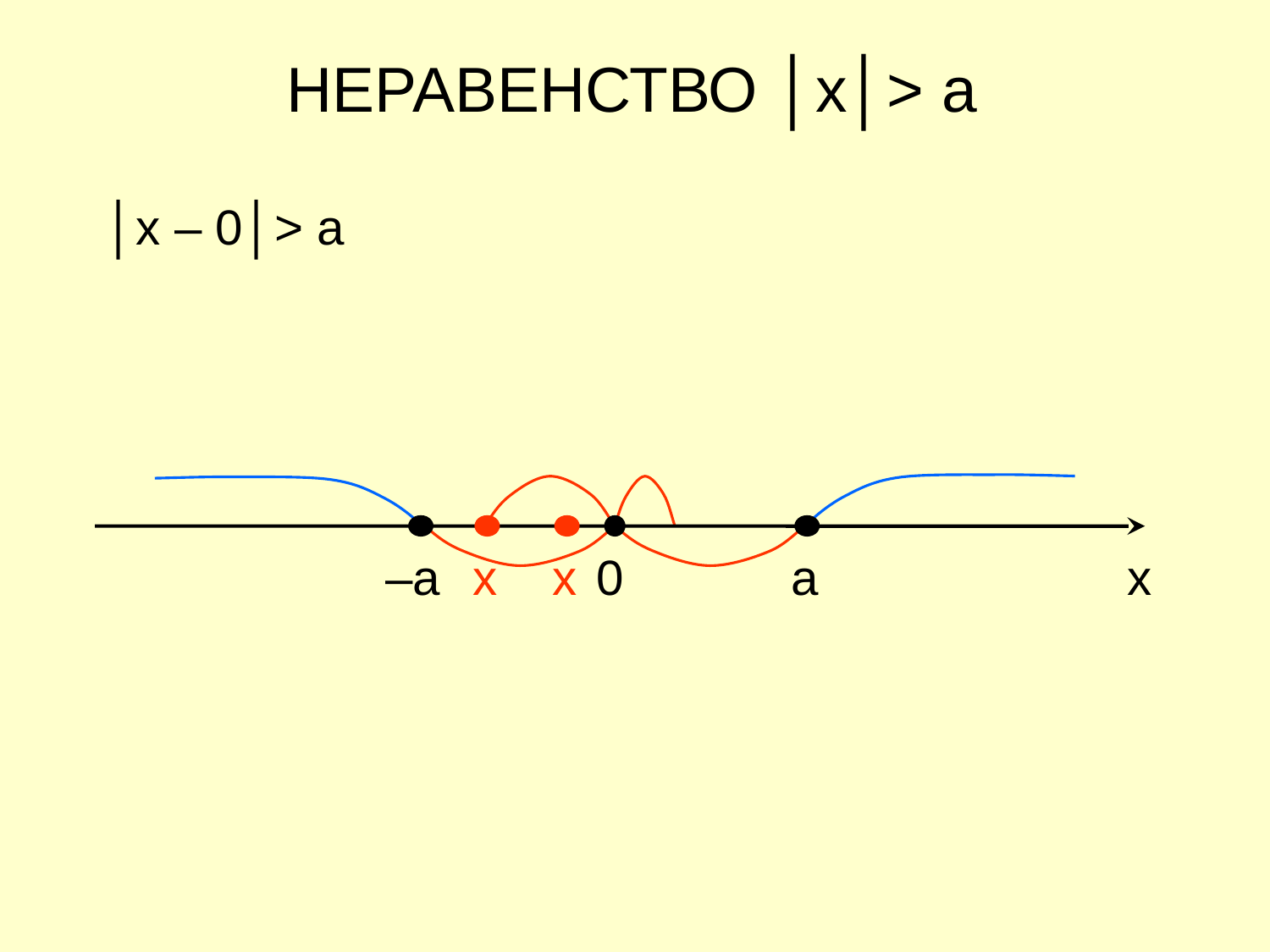

НЕРАВЕНСТВО │х│> a
│х – 0│> a

–а

0

а

х

х

х